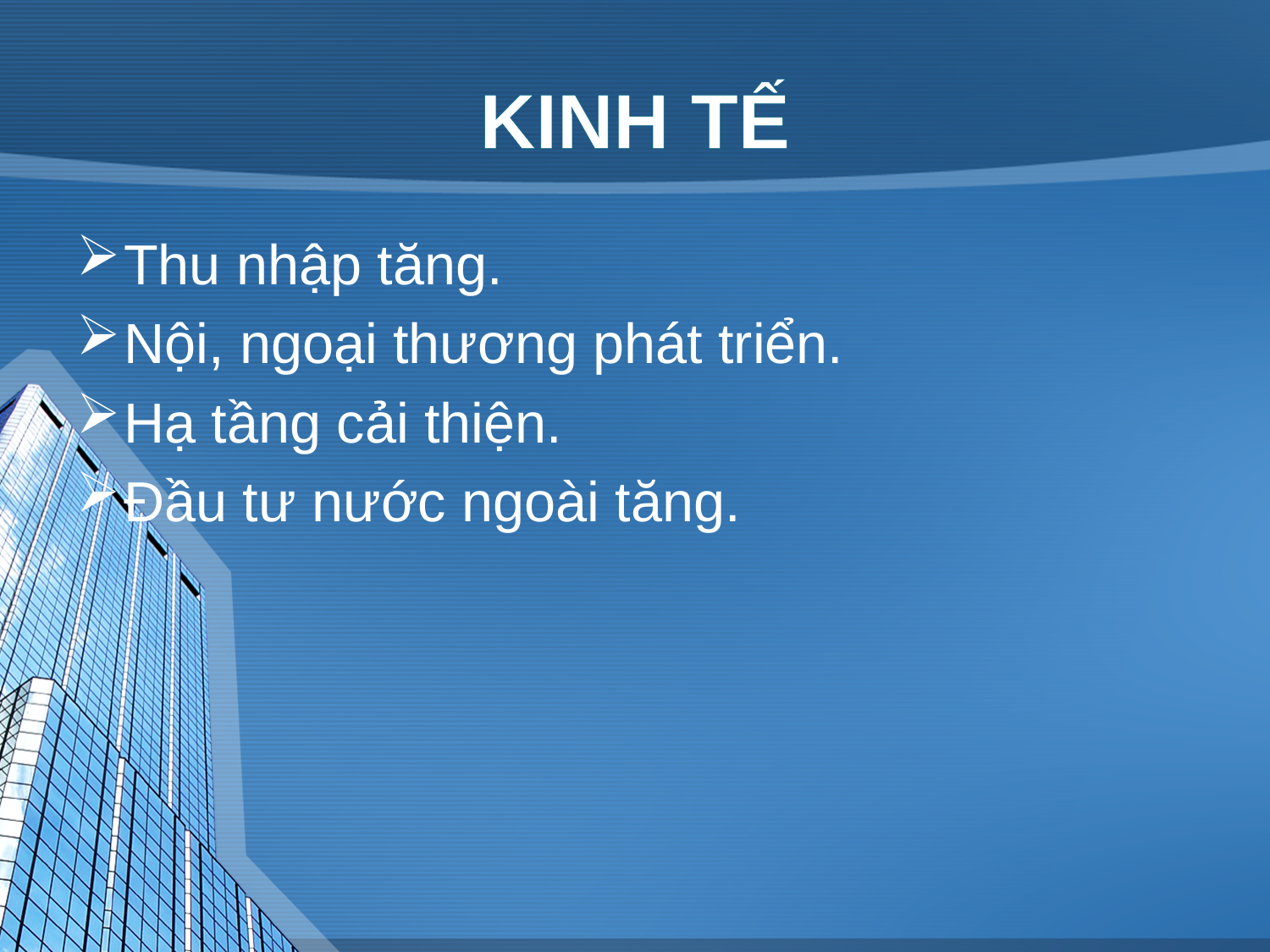

# KINH TẾ
Thu nhập tăng.
Nội, ngoại thương phát triển.
Hạ tầng cải thiện.
Đầu tư nước ngoài tăng.